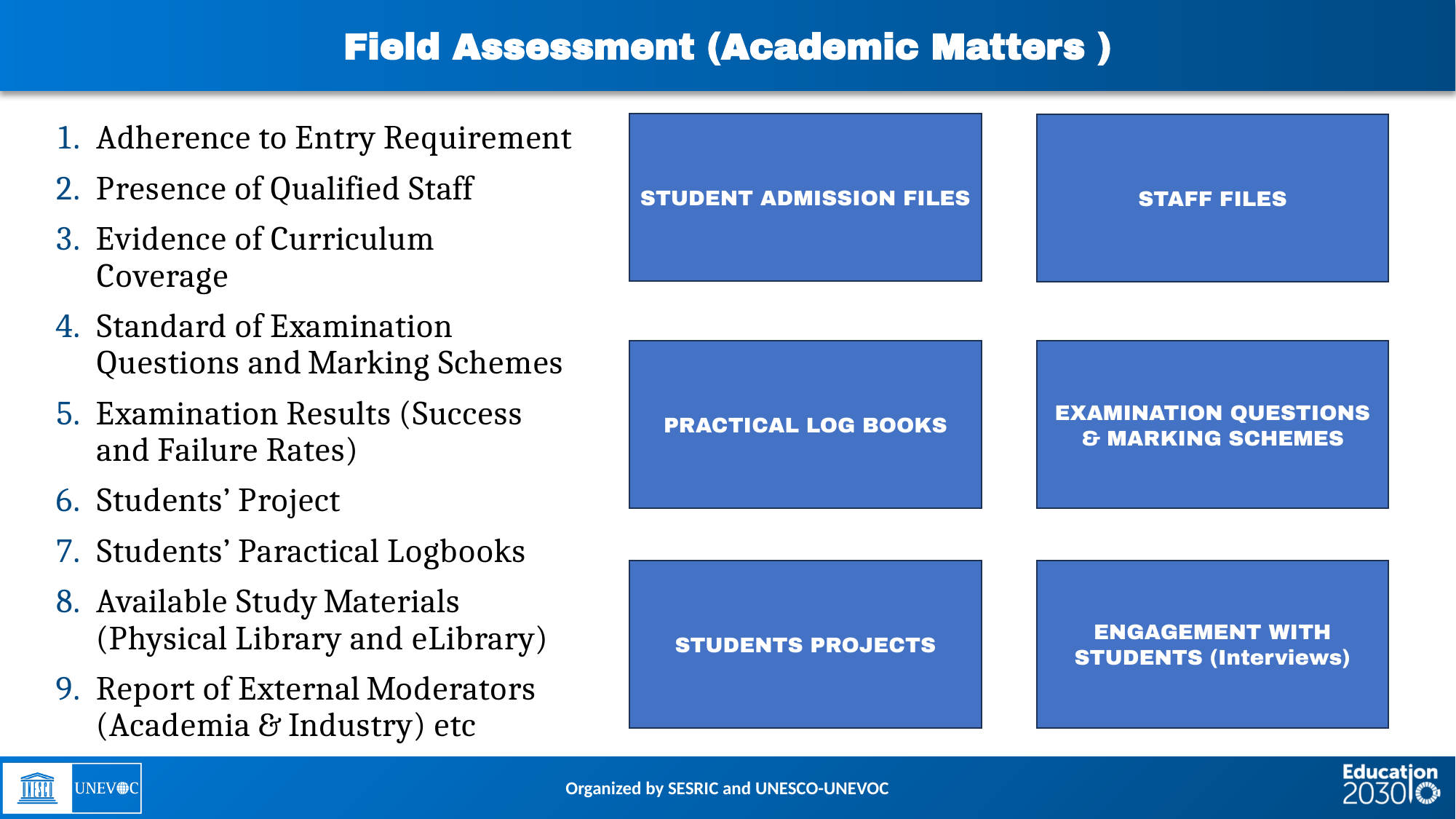

# Field Assessment (Academic Matters )
STUDENT ADMISSION FILES
Adherence to Entry Requirement
Presence of Qualified Staff
Evidence of Curriculum Coverage
Standard of Examination Questions and Marking Schemes
Examination Results (Success and Failure Rates)
Students’ Project
Students’ Paractical Logbooks
Available Study Materials (Physical Library and eLibrary)
Report of External Moderators (Academia & Industry) etc
STAFF FILES
PRACTICAL LOG BOOKS
EXAMINATION QUESTIONS & MARKING SCHEMES
STUDENTS PROJECTS
ENGAGEMENT WITH STUDENTS (Interviews)